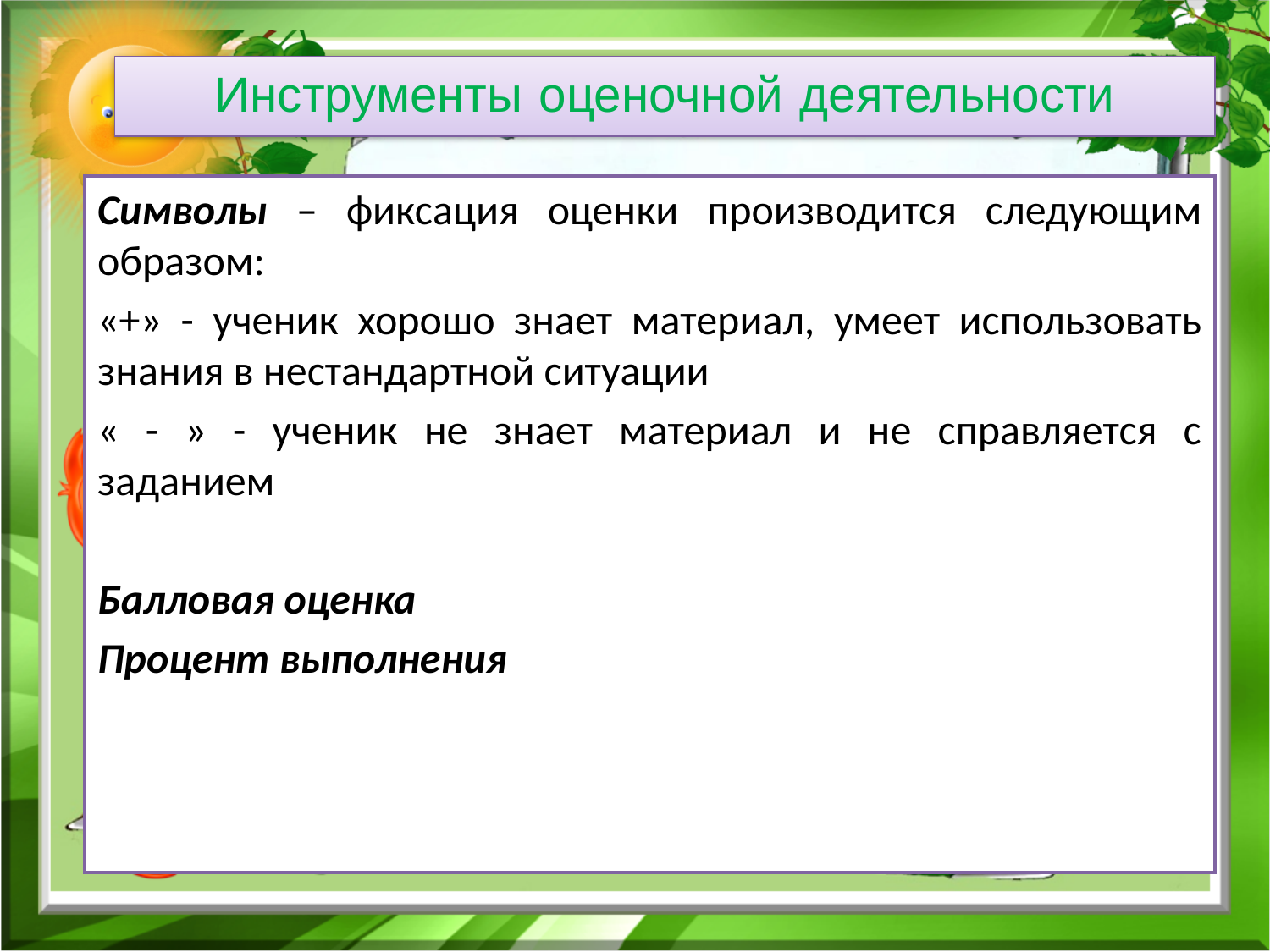

# Инструменты оценочной деятельности
Символы – фиксация оценки производится следующим образом:
«+» - ученик хорошо знает материал, умеет использовать знания в нестандартной ситуации
« - » - ученик не знает материал и не справляется с заданием

Балловая оценка
Процент выполнения